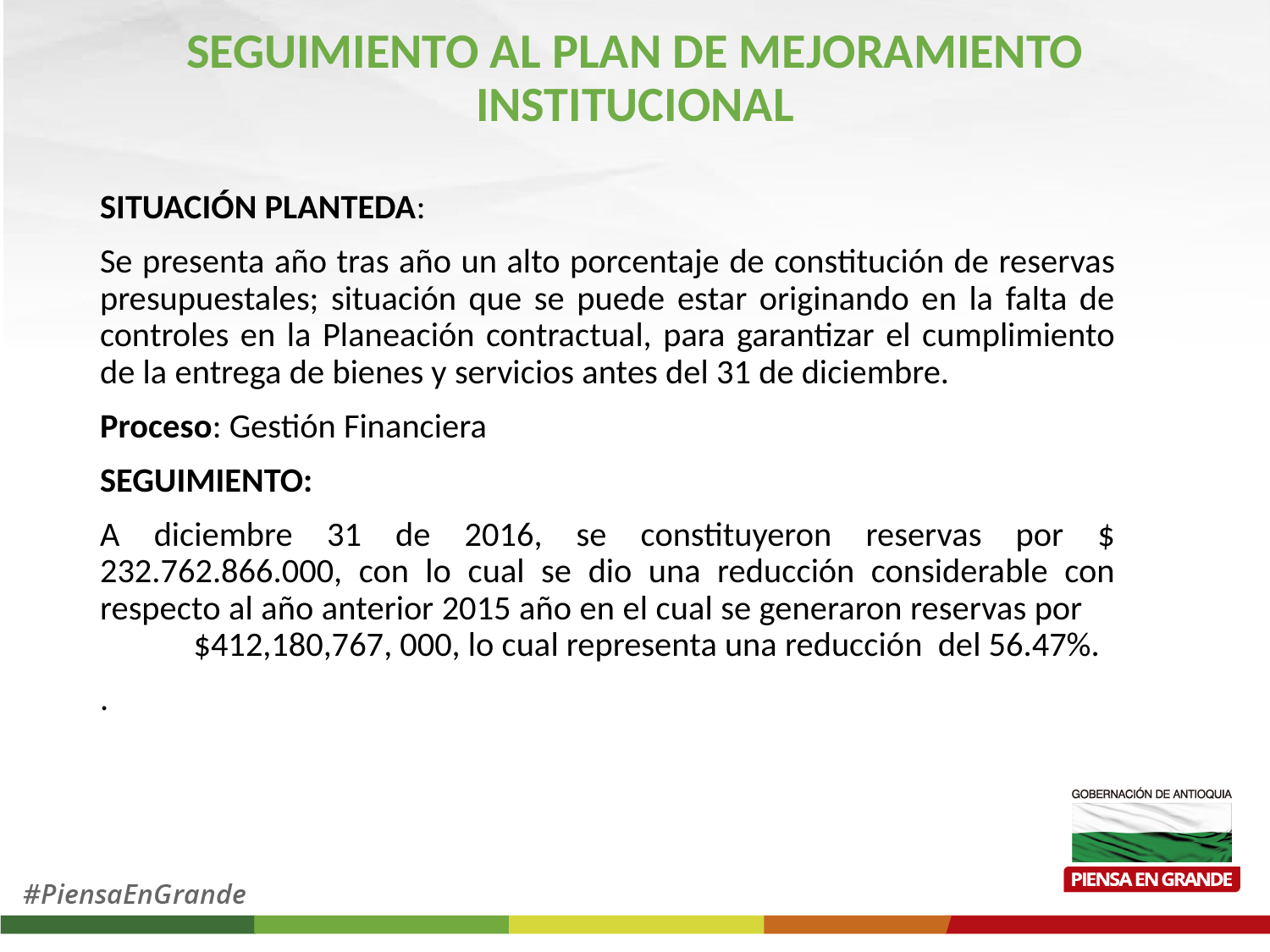

# SEGUIMIENTO AL PLAN DE MEJORAMIENTO INSTITUCIONAL
SITUACIÓN PLANTEDA:
Se presenta año tras año un alto porcentaje de constitución de reservas presupuestales; situación que se puede estar originando en la falta de controles en la Planeación contractual, para garantizar el cumplimiento de la entrega de bienes y servicios antes del 31 de diciembre.
Proceso: Gestión Financiera
SEGUIMIENTO:
A diciembre 31 de 2016, se constituyeron reservas por $ 232.762.866.000, con lo cual se dio una reducción considerable con respecto al año anterior 2015 año en el cual se generaron reservas por                 $412,180,767, 000, lo cual representa una reducción  del 56.47%.
.